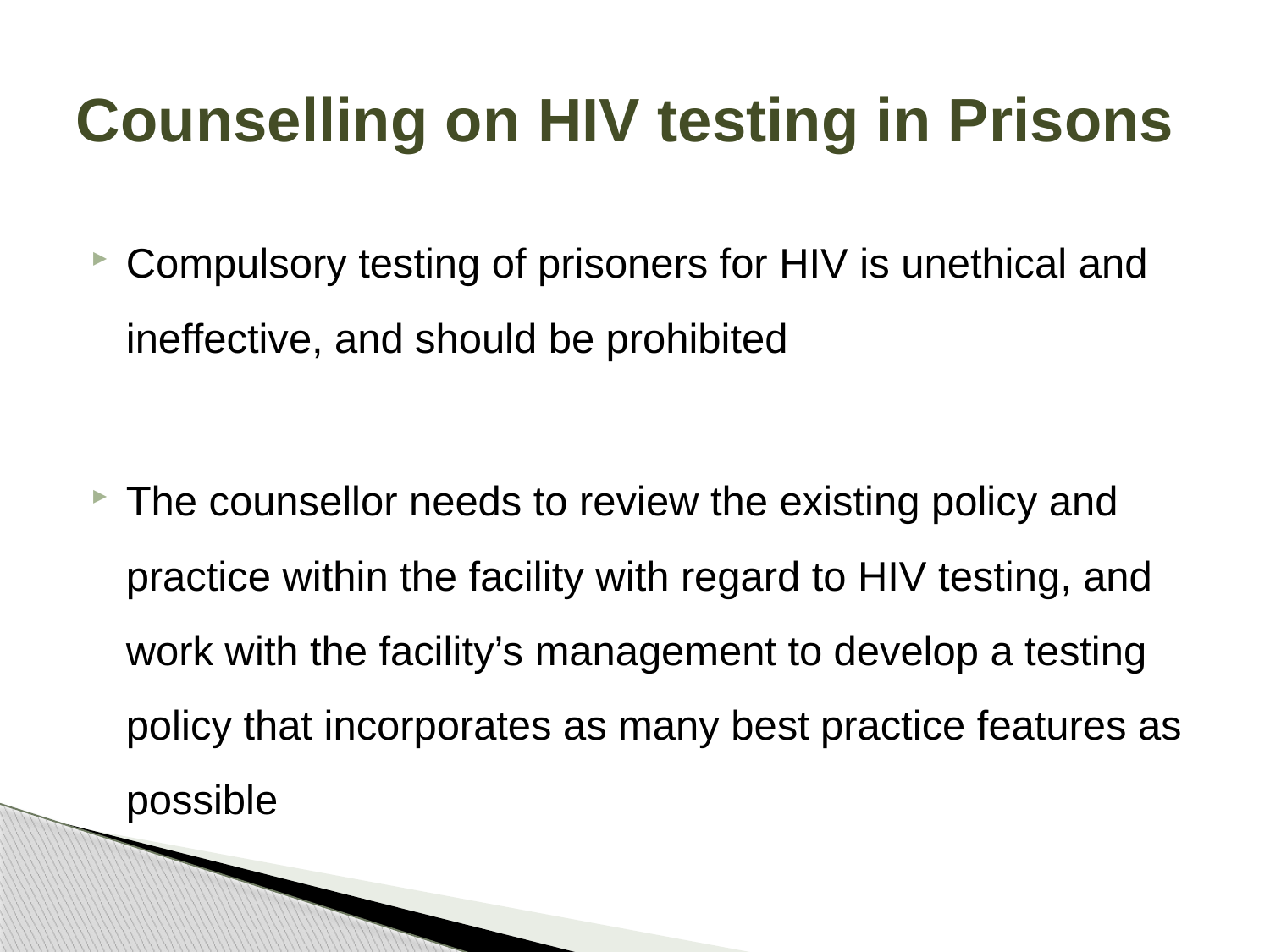

# Counselling on HIV testing in Prisons
Compulsory testing of prisoners for HIV is unethical and ineffective, and should be prohibited

The counsellor needs to review the existing policy and practice within the facility with regard to HIV testing, and work with the facility’s management to develop a testing policy that incorporates as many best practice features as possible